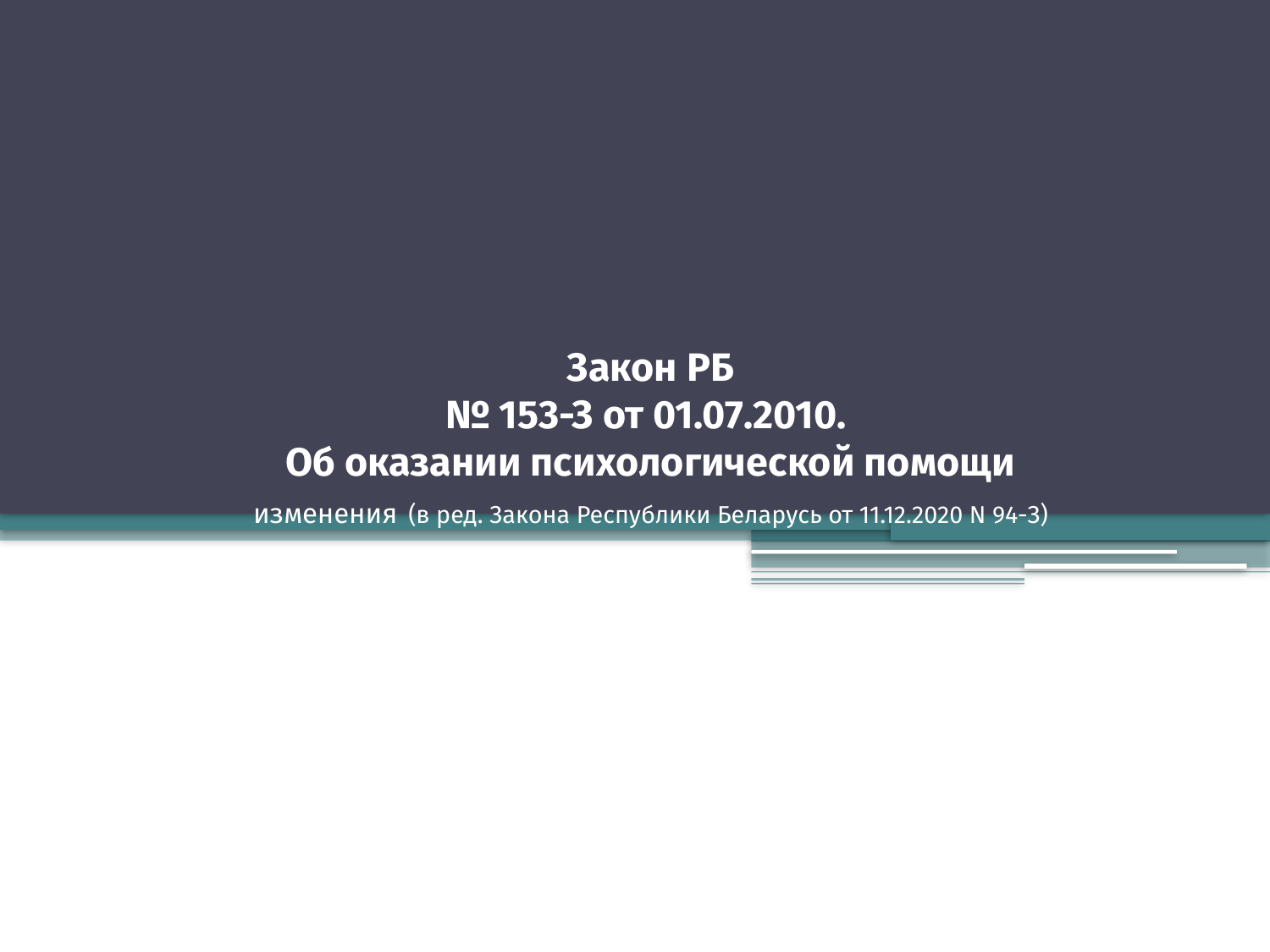

# Закон РБ № 153-З от 01.07.2010. Об оказании психологической помощи изменения (в ред. Закона Республики Беларусь от 11.12.2020 N 94-З)